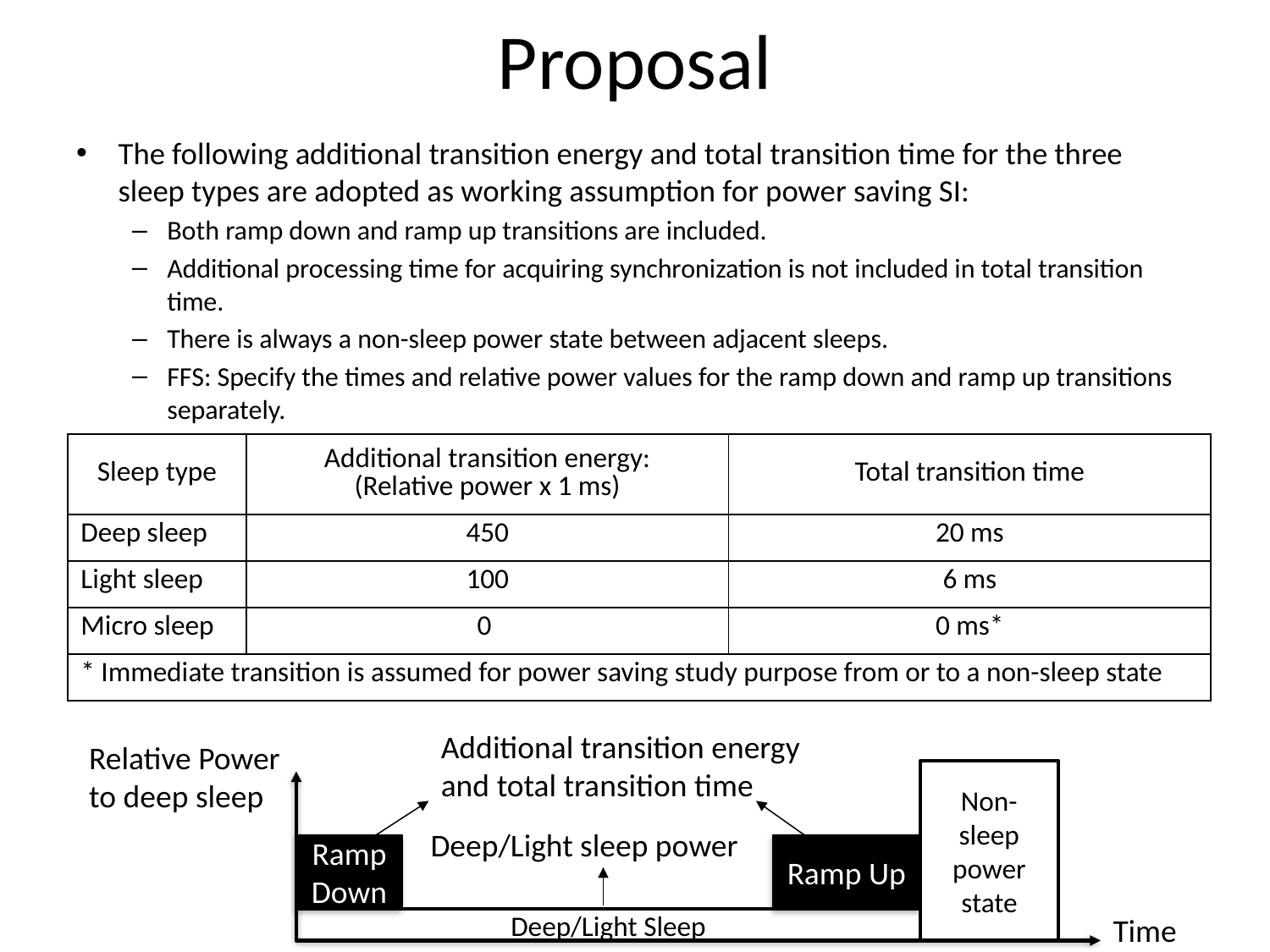

# Proposal
The following additional transition energy and total transition time for the three sleep types are adopted as working assumption for power saving SI:
Both ramp down and ramp up transitions are included.
Additional processing time for acquiring synchronization is not included in total transition time.
There is always a non-sleep power state between adjacent sleeps.
FFS: Specify the times and relative power values for the ramp down and ramp up transitions separately.

| Sleep type | Additional transition energy: (Relative power x 1 ms) | Total transition time |
| --- | --- | --- |
| Deep sleep | 450 | 20 ms |
| Light sleep | 100 | 6 ms |
| Micro sleep | 0 | 0 ms\* |
| \* Immediate transition is assumed for power saving study purpose from or to a non-sleep state |  |  |
Additional transition energy and total transition time
Relative Power to deep sleep
Non-sleep power state
Deep/Light sleep power
Ramp Down
Ramp Up
Time
Deep/Light Sleep